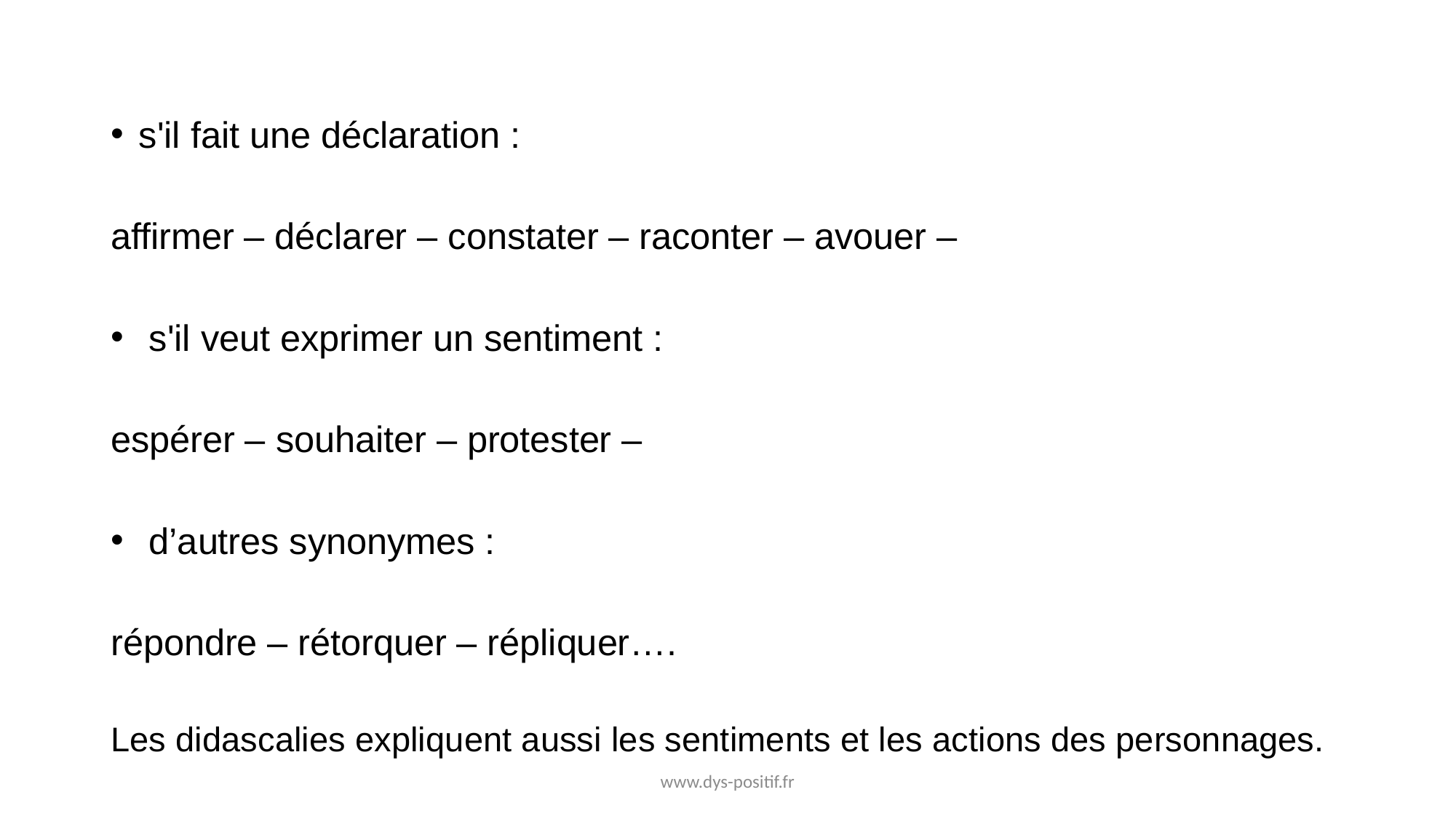

s'il fait une déclaration :
affirmer – déclarer – constater – raconter – avouer –
 s'il veut exprimer un sentiment :
espérer – souhaiter – protester –
 d’autres synonymes :
répondre – rétorquer – répliquer….
Les didascalies expliquent aussi les sentiments et les actions des personnages.

www.dys-positif.fr